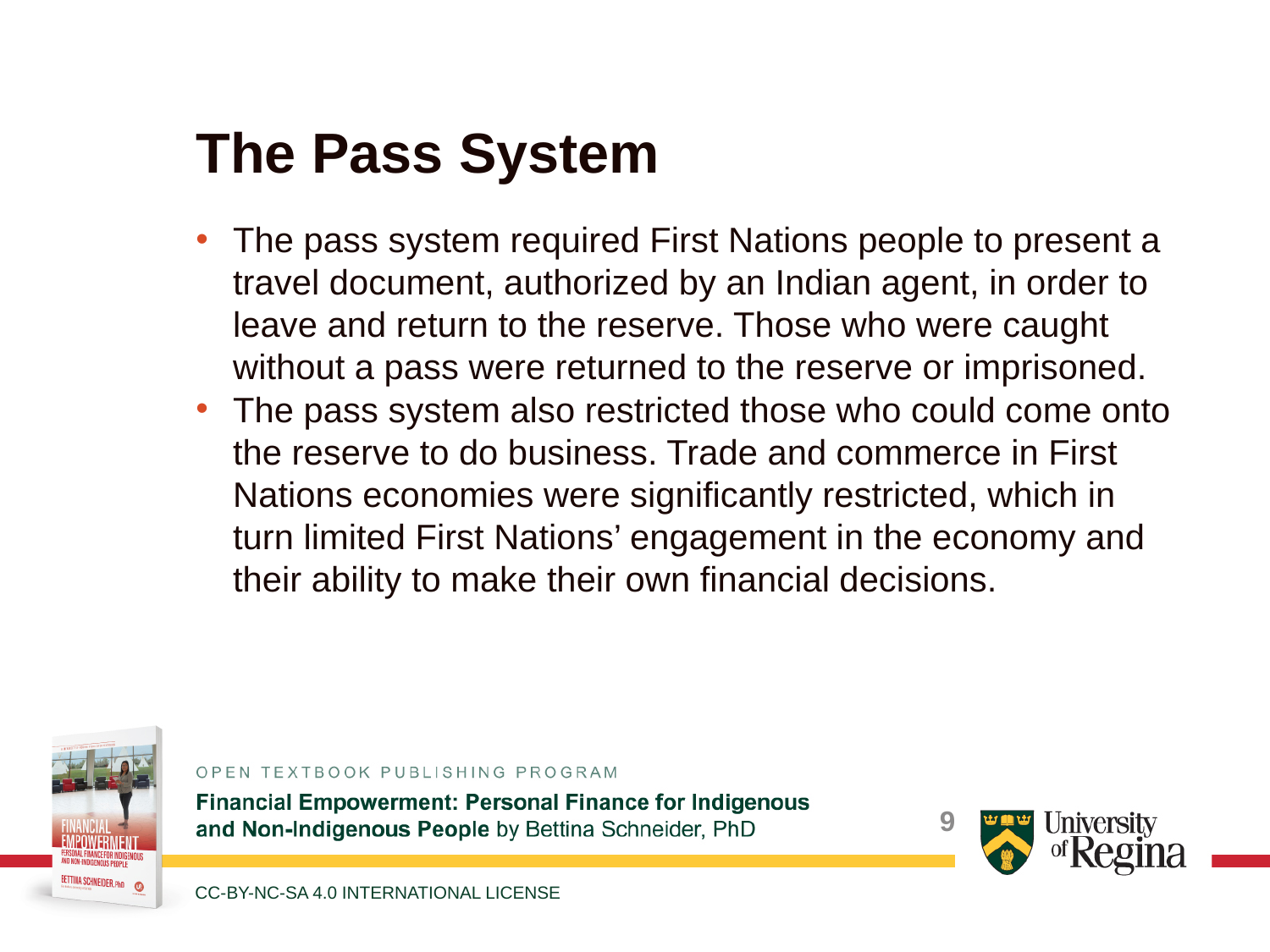

# The Pass System
The pass system required First Nations people to present a travel document, authorized by an Indian agent, in order to leave and return to the reserve. Those who were caught without a pass were returned to the reserve or imprisoned.
The pass system also restricted those who could come onto the reserve to do business. Trade and commerce in First Nations economies were significantly restricted, which in turn limited First Nations’ engagement in the economy and their ability to make their own financial decisions.
9
CC-BY-NC-SA 4.0 INTERNATIONAL LICENSE